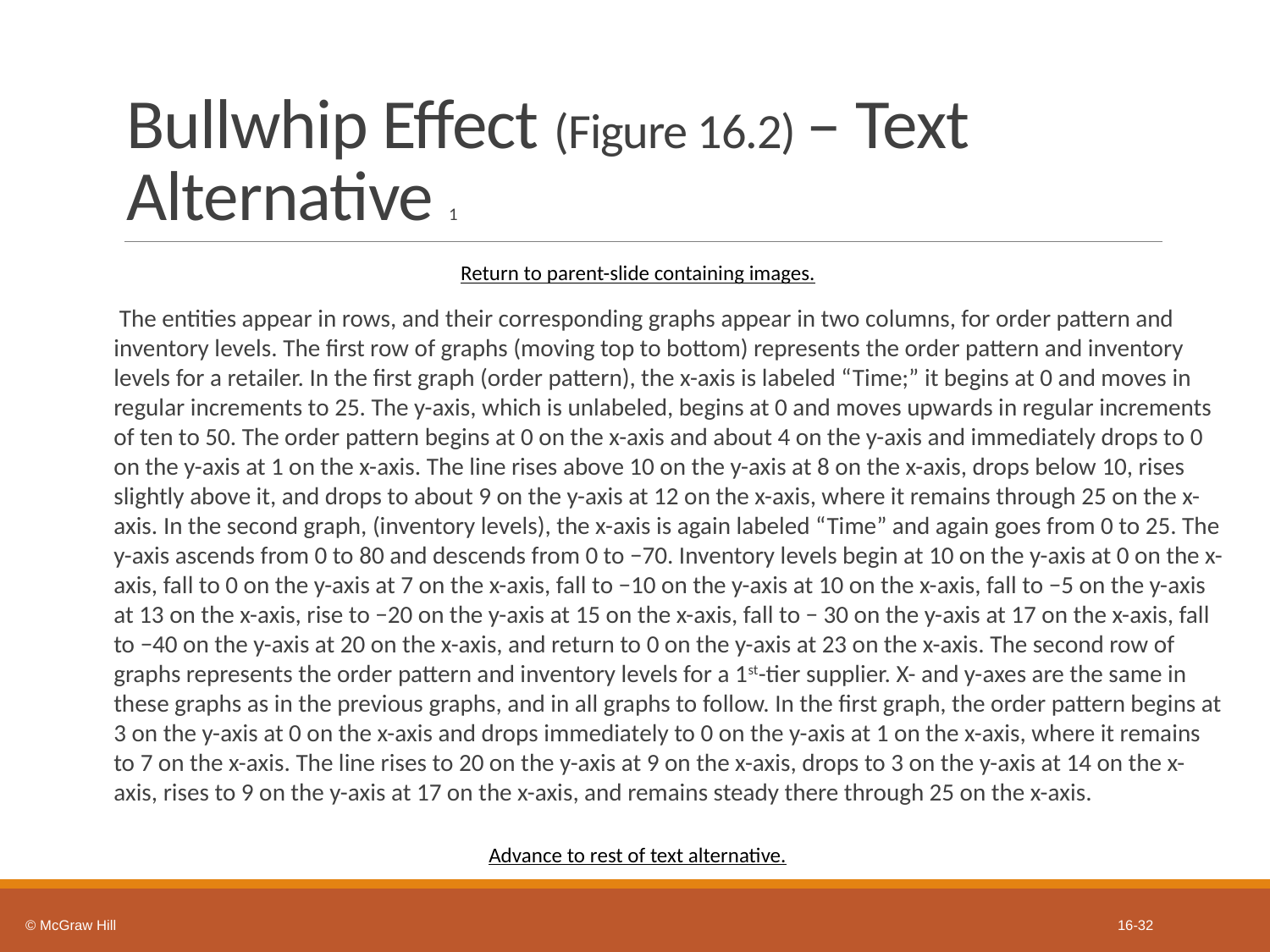

# Bullwhip Effect (Figure 16.2) – Text Alternative 1
Return to parent-slide containing images.
 The entities appear in rows, and their corresponding graphs appear in two columns, for order pattern and inventory levels. The first row of graphs (moving top to bottom) represents the order pattern and inventory levels for a retailer. In the first graph (order pattern), the x-axis is labeled “Time;” it begins at 0 and moves in regular increments to 25. The y-axis, which is unlabeled, begins at 0 and moves upwards in regular increments of ten to 50. The order pattern begins at 0 on the x-axis and about 4 on the y-axis and immediately drops to 0 on the y-axis at 1 on the x-axis. The line rises above 10 on the y-axis at 8 on the x-axis, drops below 10, rises slightly above it, and drops to about 9 on the y-axis at 12 on the x-axis, where it remains through 25 on the x-axis. In the second graph, (inventory levels), the x-axis is again labeled “Time” and again goes from 0 to 25. The y-axis ascends from 0 to 80 and descends from 0 to −70. Inventory levels begin at 10 on the y-axis at 0 on the x-axis, fall to 0 on the y-axis at 7 on the x-axis, fall to −10 on the y-axis at 10 on the x-axis, fall to −5 on the y-axis at 13 on the x-axis, rise to −20 on the y-axis at 15 on the x-axis, fall to − 30 on the y-axis at 17 on the x-axis, fall to −40 on the y-axis at 20 on the x-axis, and return to 0 on the y-axis at 23 on the x-axis. The second row of graphs represents the order pattern and inventory levels for a 1st-tier supplier. X- and y-axes are the same in these graphs as in the previous graphs, and in all graphs to follow. In the first graph, the order pattern begins at 3 on the y-axis at 0 on the x-axis and drops immediately to 0 on the y-axis at 1 on the x-axis, where it remains to 7 on the x-axis. The line rises to 20 on the y-axis at 9 on the x-axis, drops to 3 on the y-axis at 14 on the x-axis, rises to 9 on the y-axis at 17 on the x-axis, and remains steady there through 25 on the x-axis.
Advance to rest of text alternative.